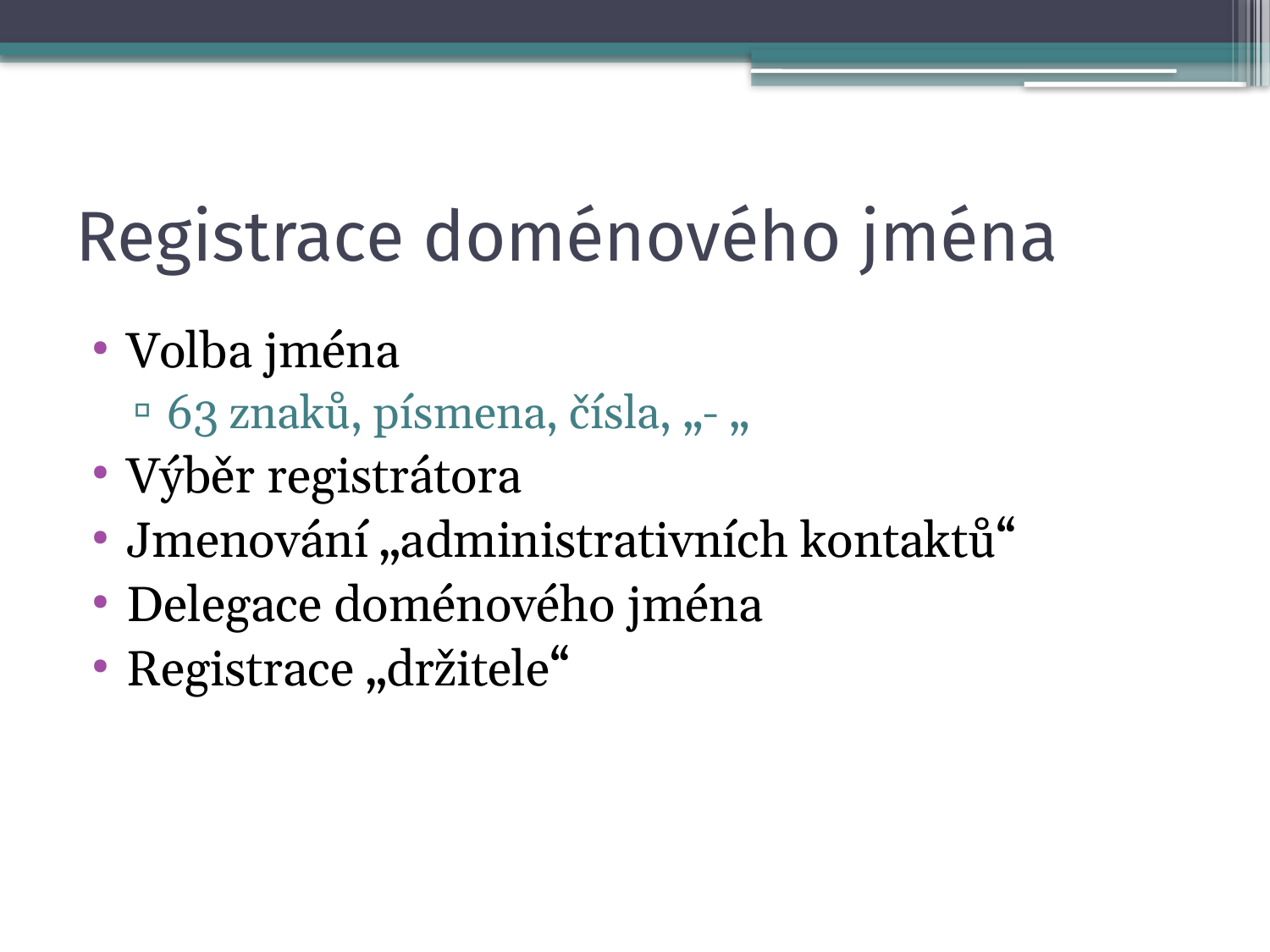

# Registrace doménového jména
Volba jména
63 znaků, písmena, čísla, „- „
Výběr registrátora
Jmenování „administrativních kontaktů“
Delegace doménového jména
Registrace „držitele“